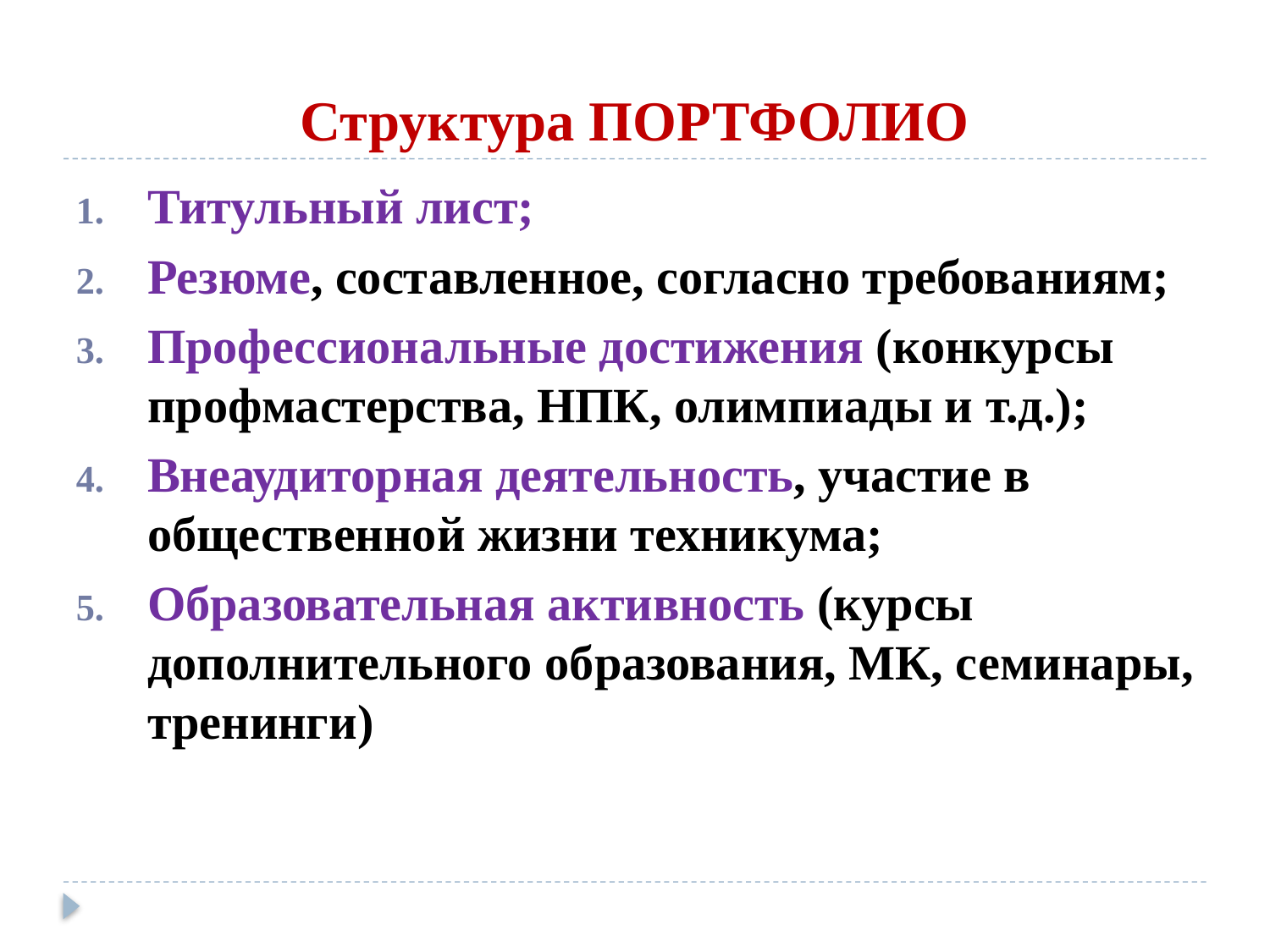

# Структура ПОРТФОЛИО
Титульный лист;
Резюме, составленное, согласно требованиям;
Профессиональные достижения (конкурсы профмастерства, НПК, олимпиады и т.д.);
Внеаудиторная деятельность, участие в общественной жизни техникума;
Образовательная активность (курсы дополнительного образования, МК, семинары, тренинги)